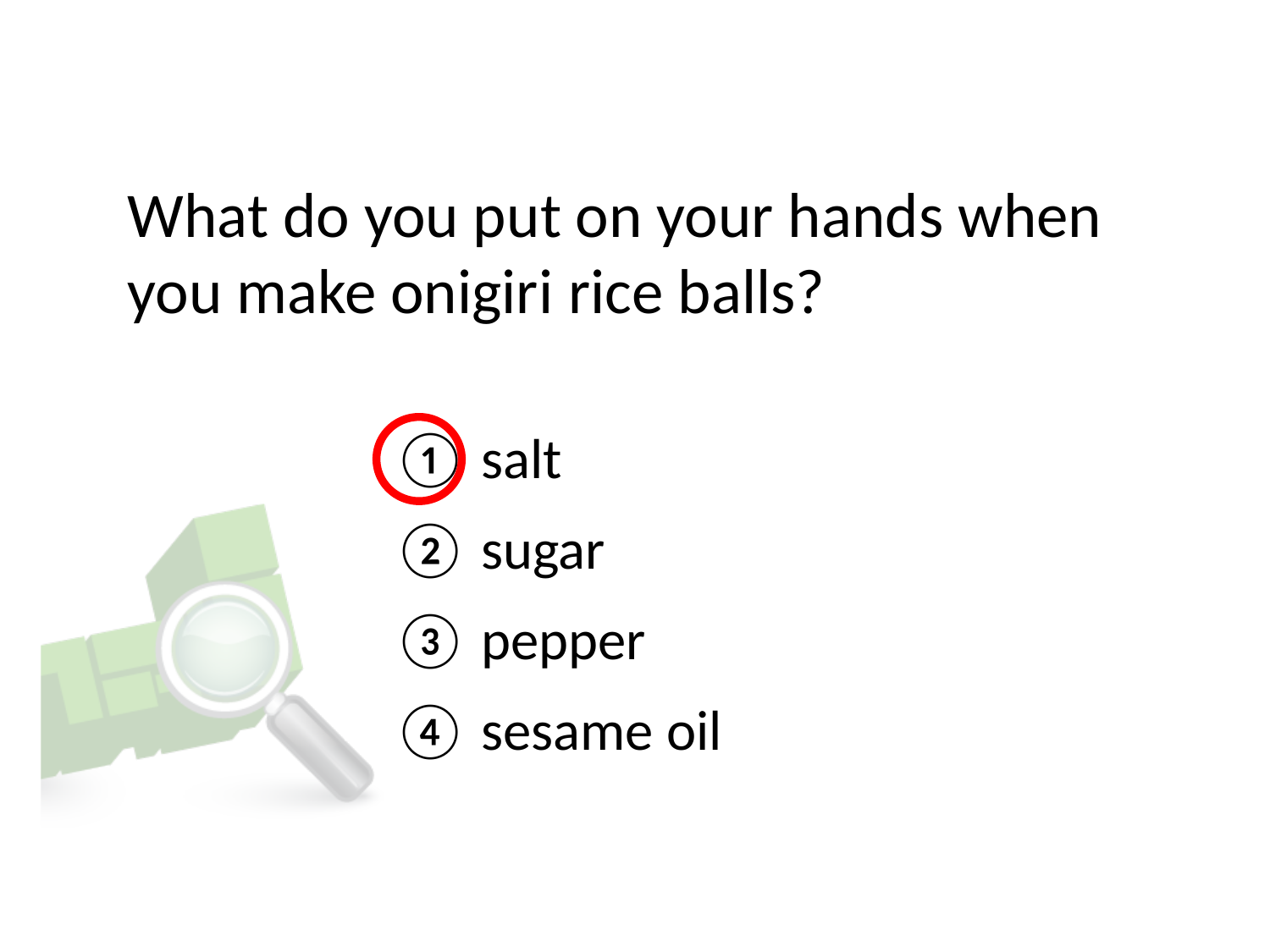

# What do you put on your hands when you make onigiri rice balls?
① salt
② sugar
③ pepper
④ sesame oil